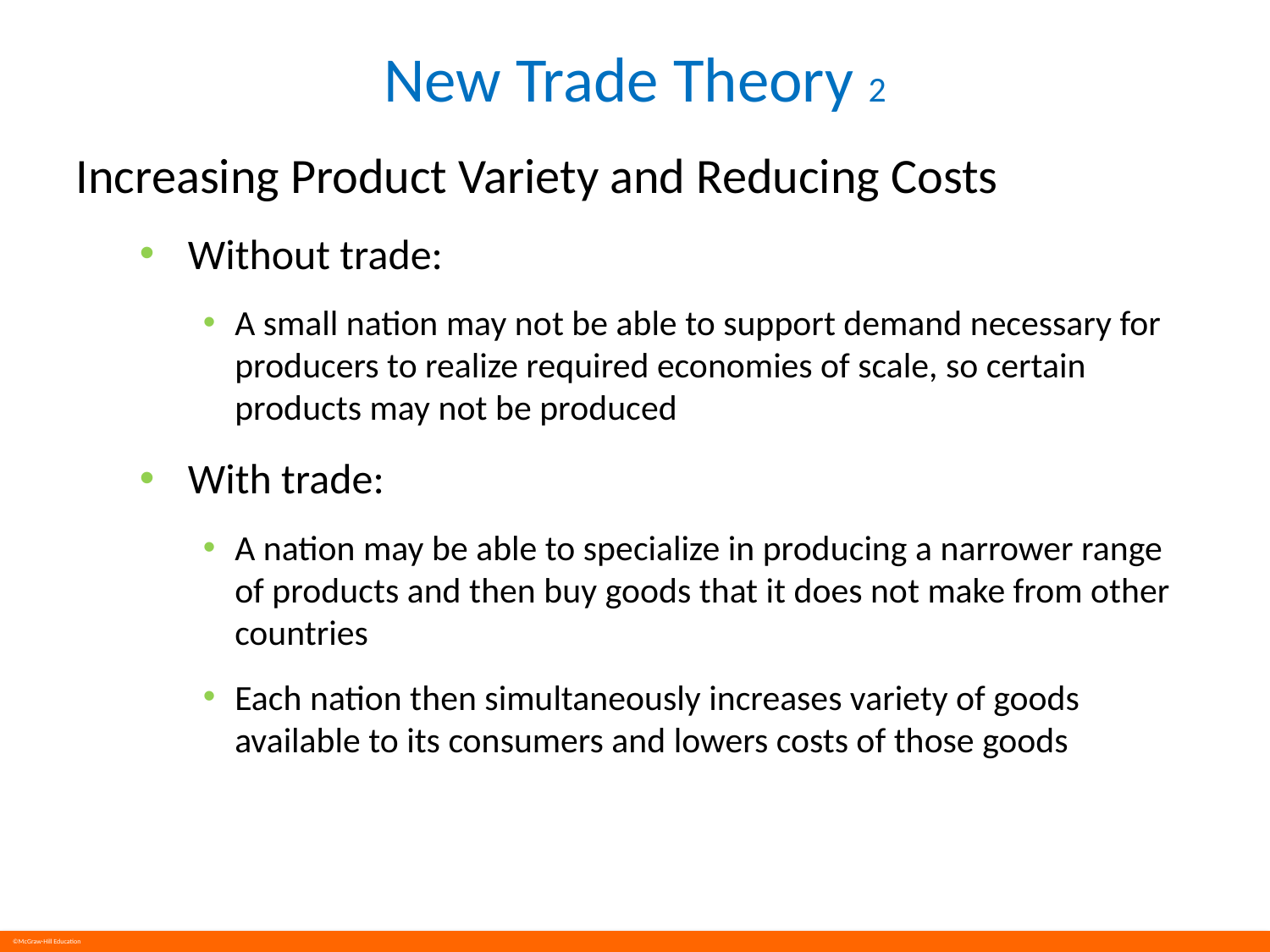

# New Trade Theory 2
Increasing Product Variety and Reducing Costs
Without trade:
A small nation may not be able to support demand necessary for producers to realize required economies of scale, so certain products may not be produced
With trade:
A nation may be able to specialize in producing a narrower range of products and then buy goods that it does not make from other countries
Each nation then simultaneously increases variety of goods available to its consumers and lowers costs of those goods